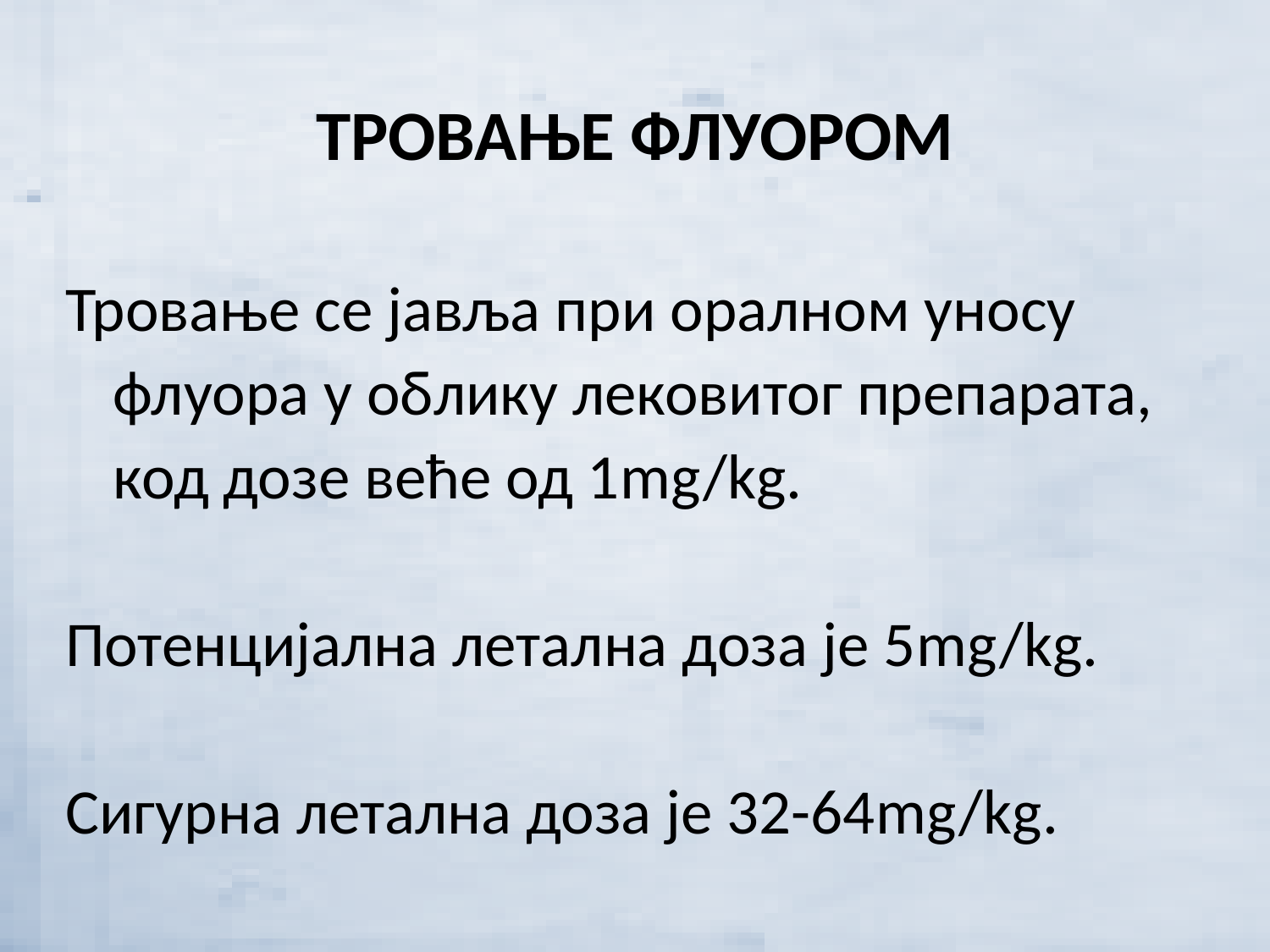

# ТРОВАЊЕ ФЛУОРОМ
Тровање се јавља при оралном уносу флуора у облику лековитог препарата, код дозе веће од 1mg/kg.

Потенцијална летална доза је 5mg/kg.

Сигурна летална доза је 32-64mg/kg.